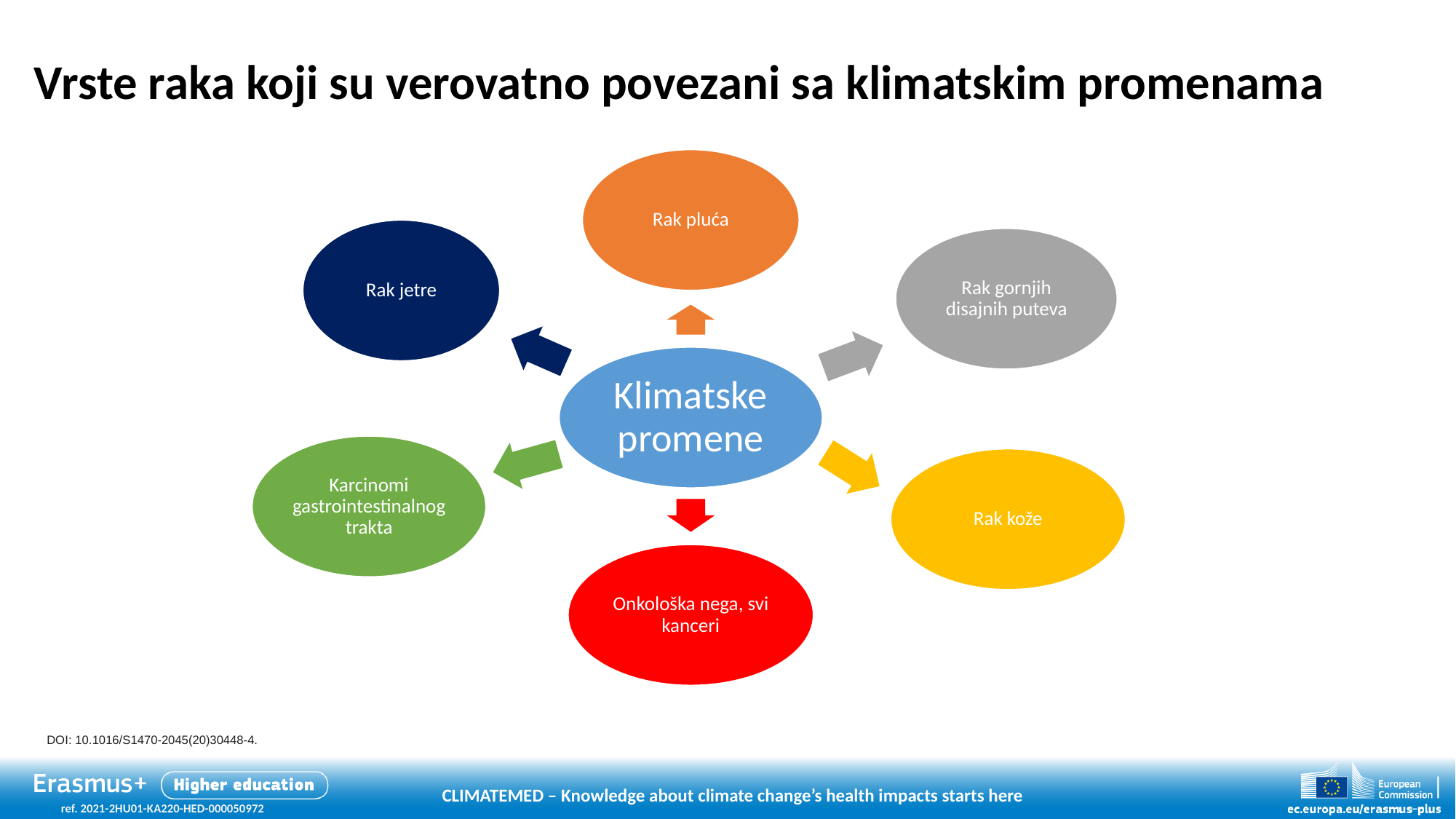

# Vrste raka koji su verovatno povezani sa klimatskim promenama
Klimatske promene

Rak pluća

Rak gornjih disajnih puteva

Rak kože

Onkološka nega, svi kanceri

Karcinomi gastrointestinalnog trakta

Rak jetre
DOI: 10.1016/S1470-2045(20)30448-4.